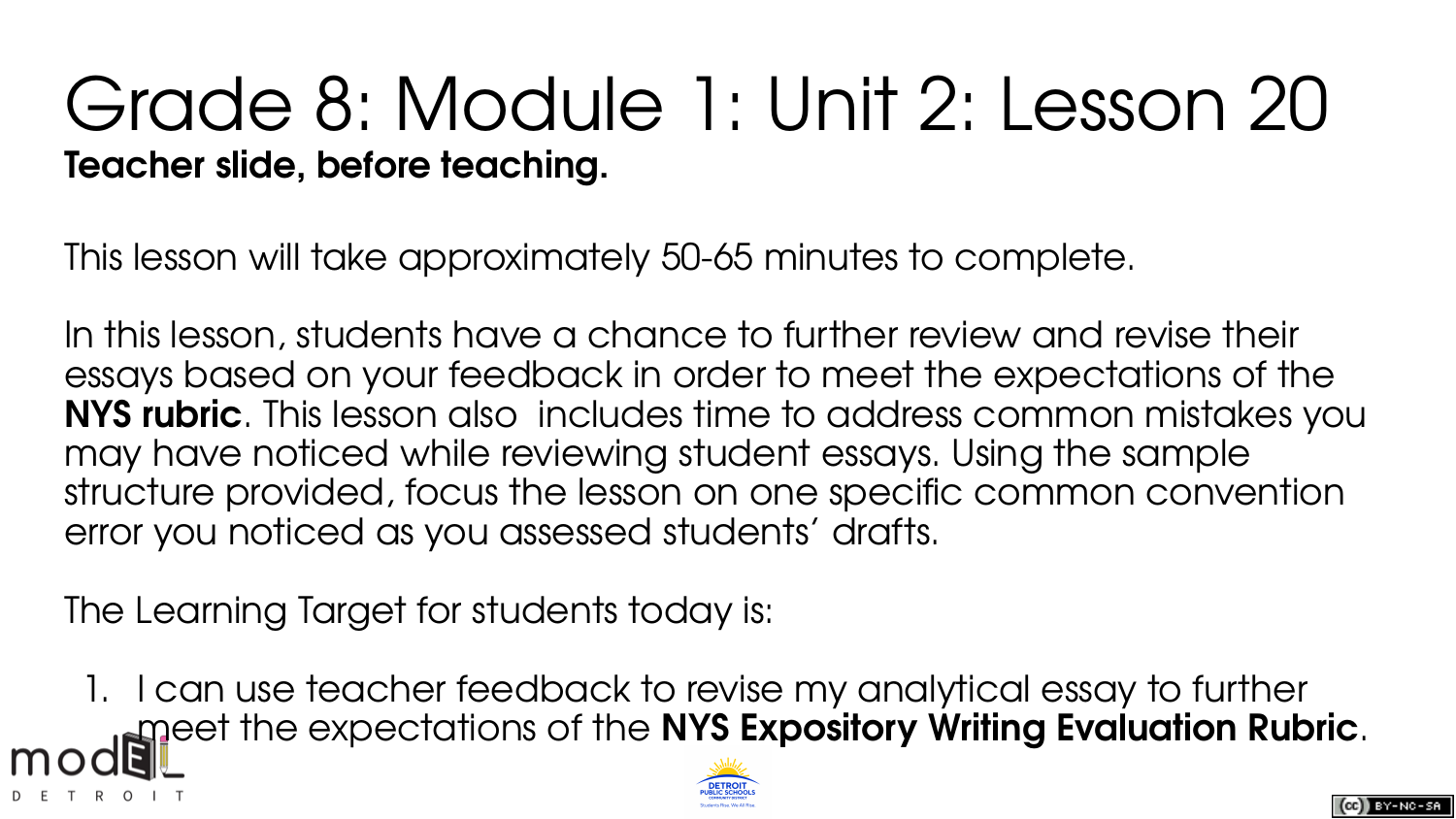

# Grade 8: Module 1: Unit 2: Lesson 20 Teacher slide, before teaching.
This lesson will take approximately 50-65 minutes to complete.

In this lesson, students have a chance to further review and revise their essays based on your feedback in order to meet the expectations of the NYS rubric. This lesson also  includes time to address common mistakes you may have noticed while reviewing student essays. Using the sample structure provided, focus the lesson on one specific common convention error you noticed as you assessed students’ drafts.
The Learning Target for students today is:
I can use teacher feedback to revise my analytical essay to further meet the expectations of the NYS Expository Writing Evaluation Rubric.